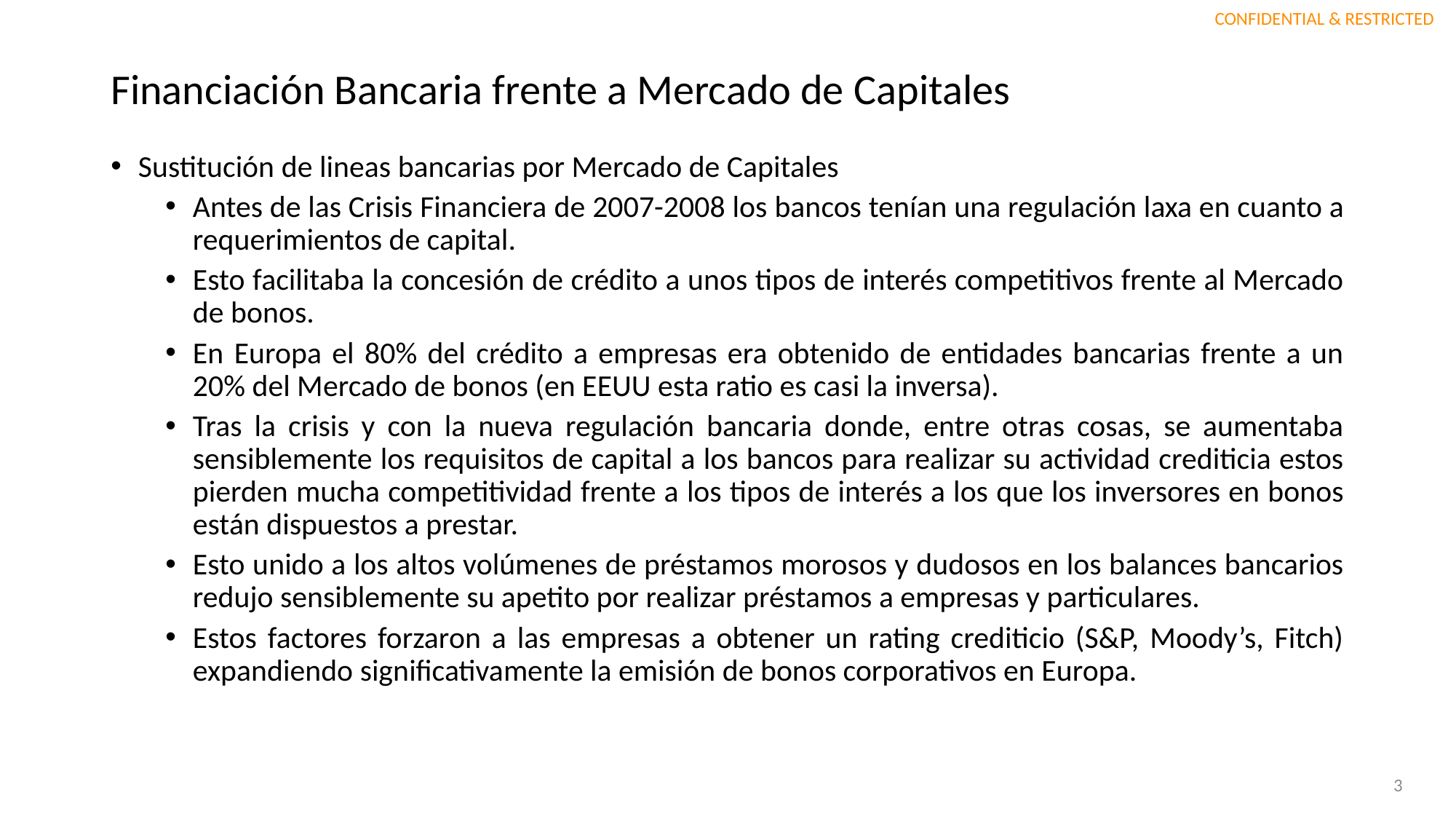

# Financiación Bancaria frente a Mercado de Capitales
Sustitución de lineas bancarias por Mercado de Capitales
Antes de las Crisis Financiera de 2007-2008 los bancos tenían una regulación laxa en cuanto a requerimientos de capital.
Esto facilitaba la concesión de crédito a unos tipos de interés competitivos frente al Mercado de bonos.
En Europa el 80% del crédito a empresas era obtenido de entidades bancarias frente a un 20% del Mercado de bonos (en EEUU esta ratio es casi la inversa).
Tras la crisis y con la nueva regulación bancaria donde, entre otras cosas, se aumentaba sensiblemente los requisitos de capital a los bancos para realizar su actividad crediticia estos pierden mucha competitividad frente a los tipos de interés a los que los inversores en bonos están dispuestos a prestar.
Esto unido a los altos volúmenes de préstamos morosos y dudosos en los balances bancarios redujo sensiblemente su apetito por realizar préstamos a empresas y particulares.
Estos factores forzaron a las empresas a obtener un rating crediticio (S&P, Moody’s, Fitch) expandiendo significativamente la emisión de bonos corporativos en Europa.
3